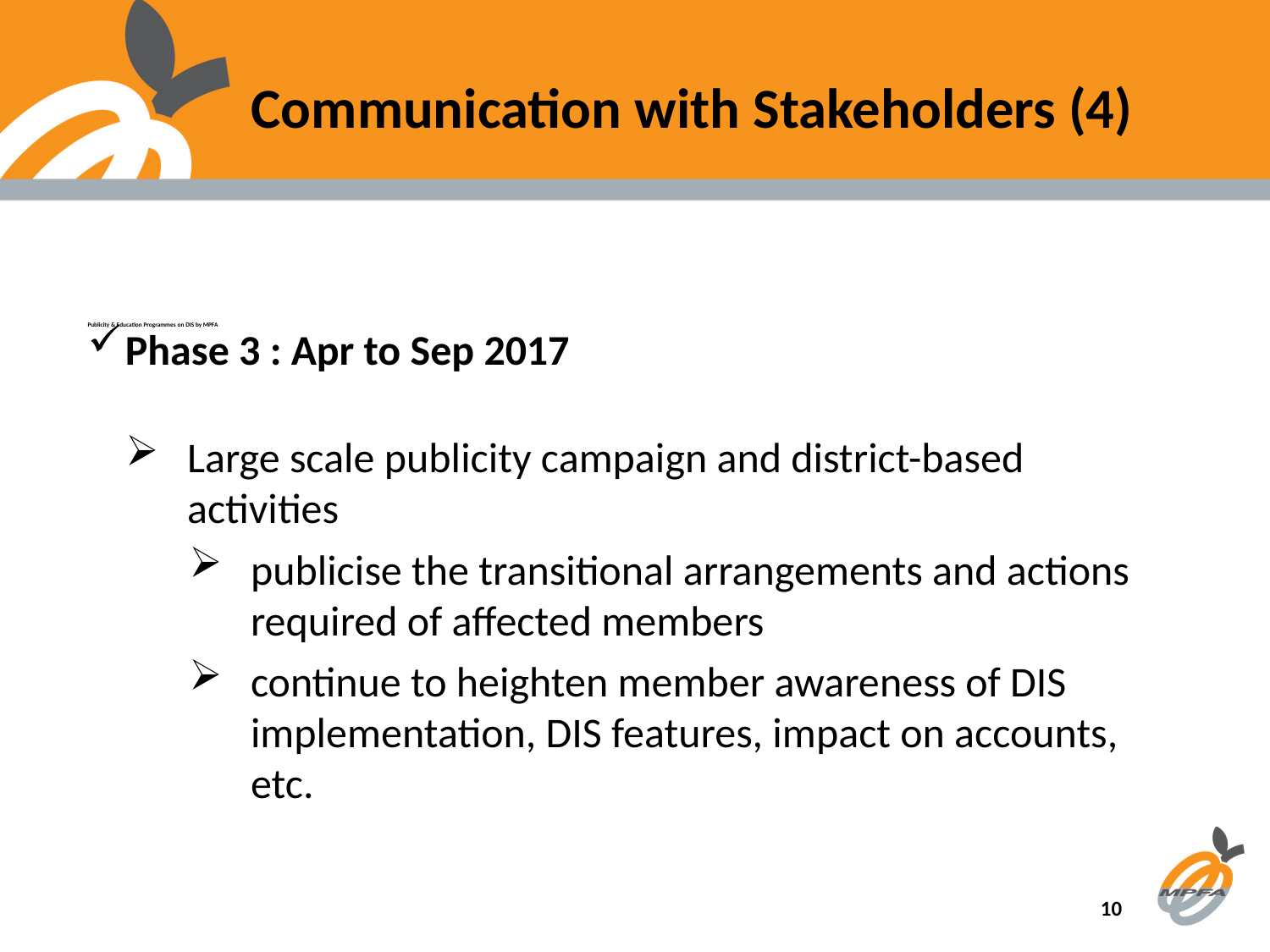

Communication with Stakeholders (4)
# Publicity & Education Programmes on DIS by MPFA
Phase 3 : Apr to Sep 2017

Large scale publicity campaign and district-based activities
publicise the transitional arrangements and actions required of affected members
continue to heighten member awareness of DIS implementation, DIS features, impact on accounts, etc.

10